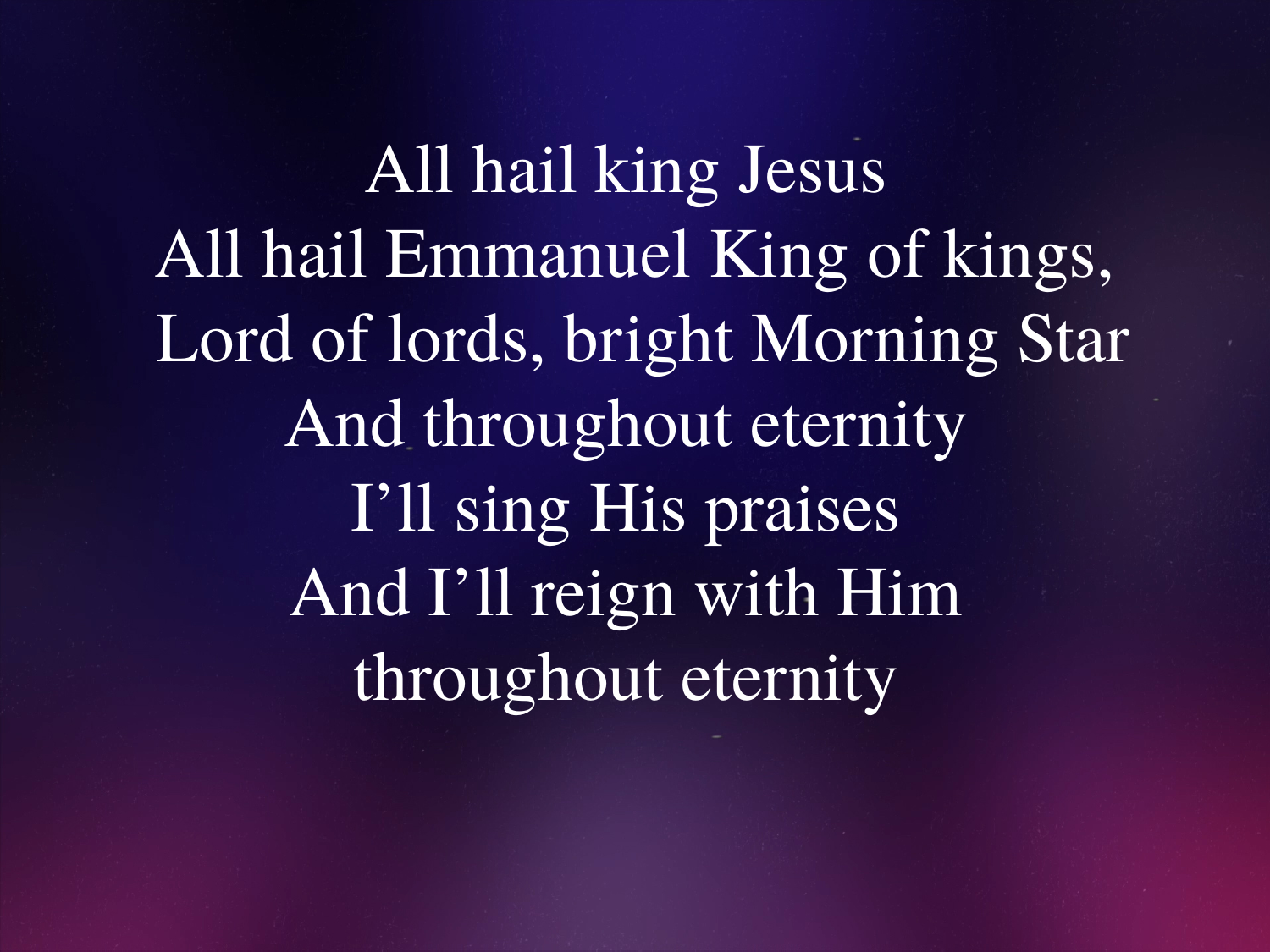

# All hail king Jesus All hail Emmanuel King of kings, Lord of lords, bright Morning Star And throughout eternity I’ll sing His praises And I’ll reign with Him throughout eternity